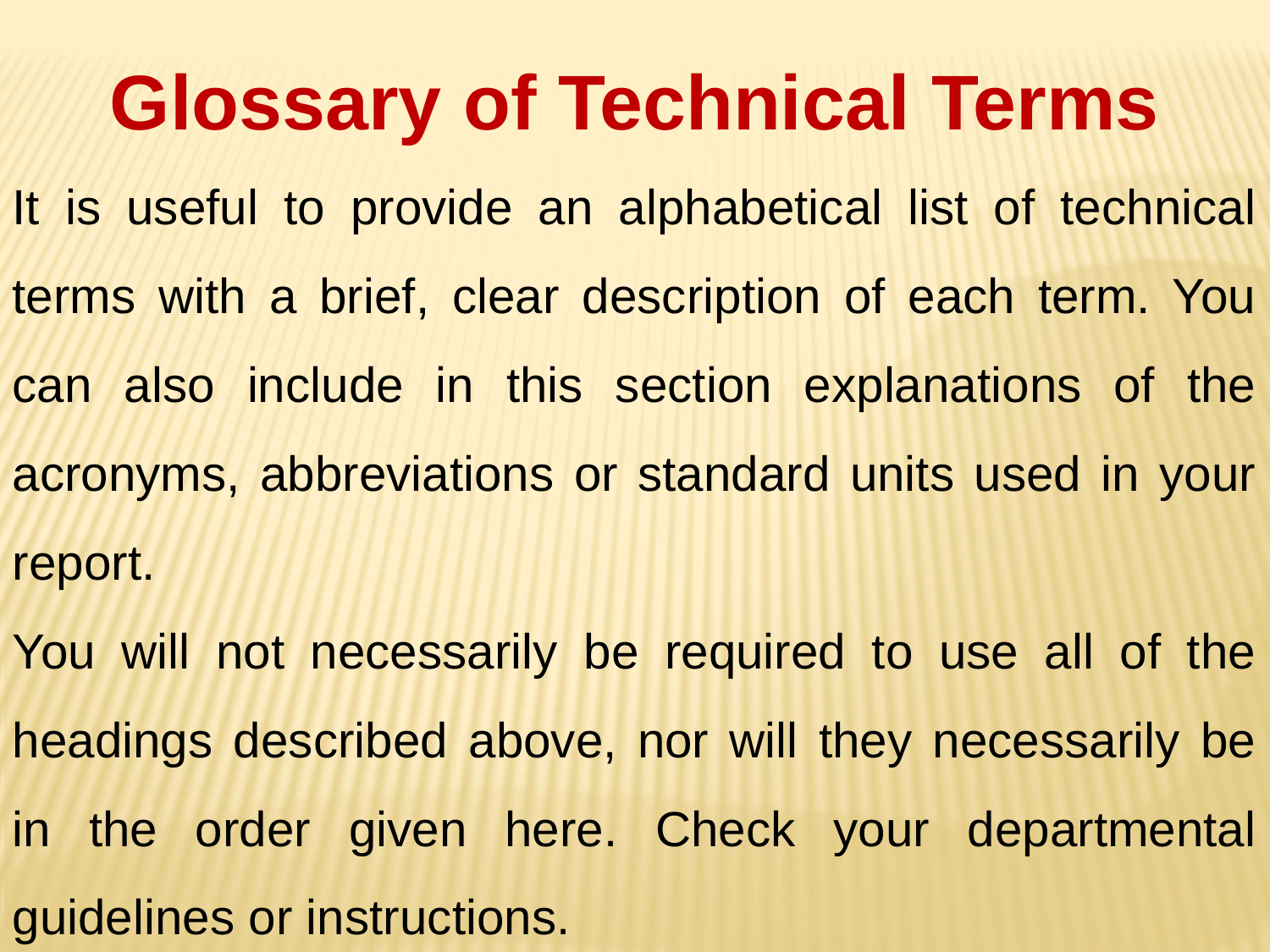

Glossary of Technical Terms
It is useful to provide an alphabetical list of technical terms with a brief, clear description of each term. You can also include in this section explanations of the acronyms, abbreviations or standard units used in your report.
You will not necessarily be required to use all of the headings described above, nor will they necessarily be in the order given here. Check your departmental guidelines or instructions.